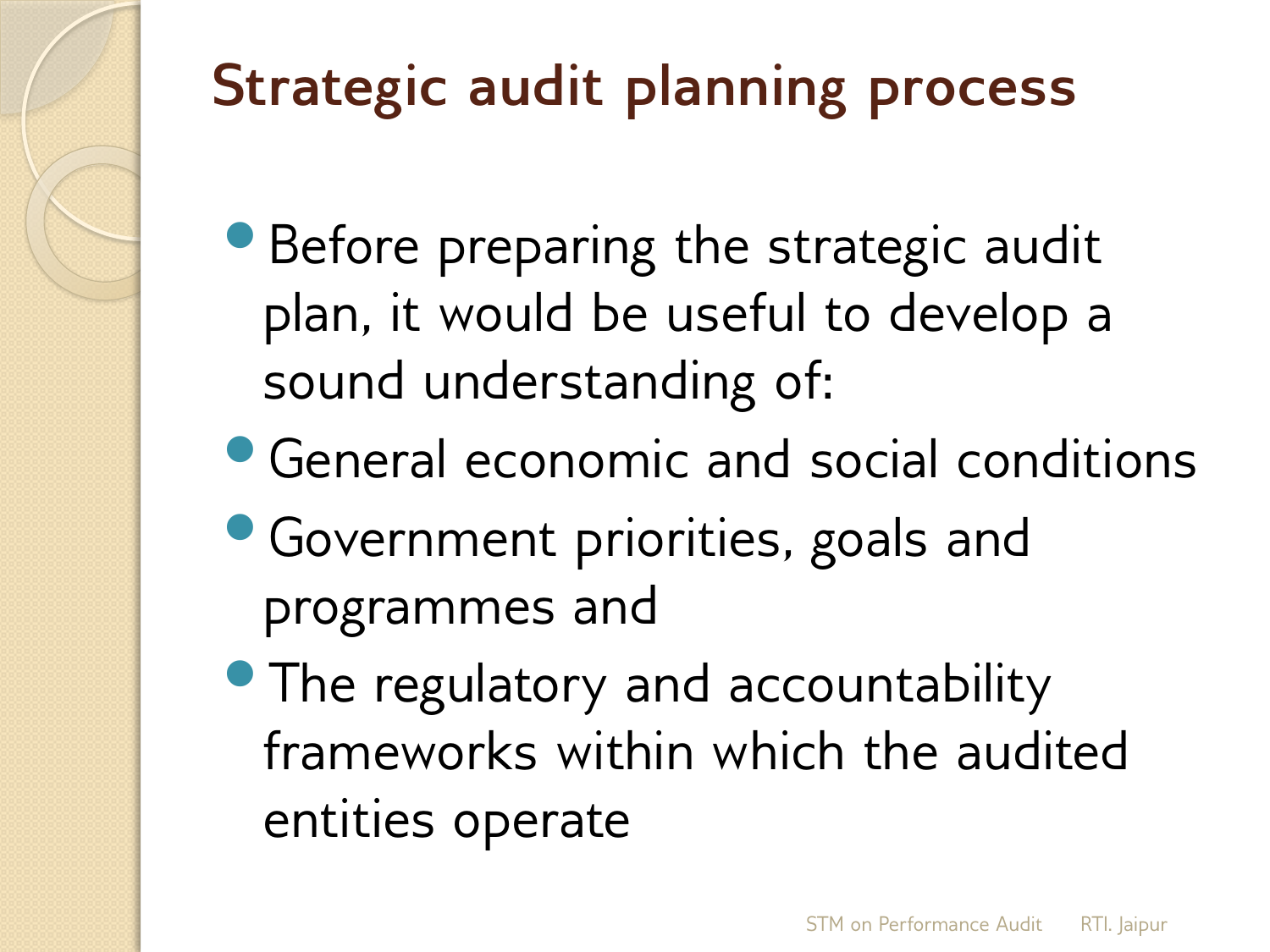

# Strategic audit planning process
Before preparing the strategic audit plan, it would be useful to develop a sound understanding of:
General economic and social conditions
Government priorities, goals and programmes and
The regulatory and accountability frameworks within which the audited entities operate

STM on Performance Audit      RTI. Jaipur